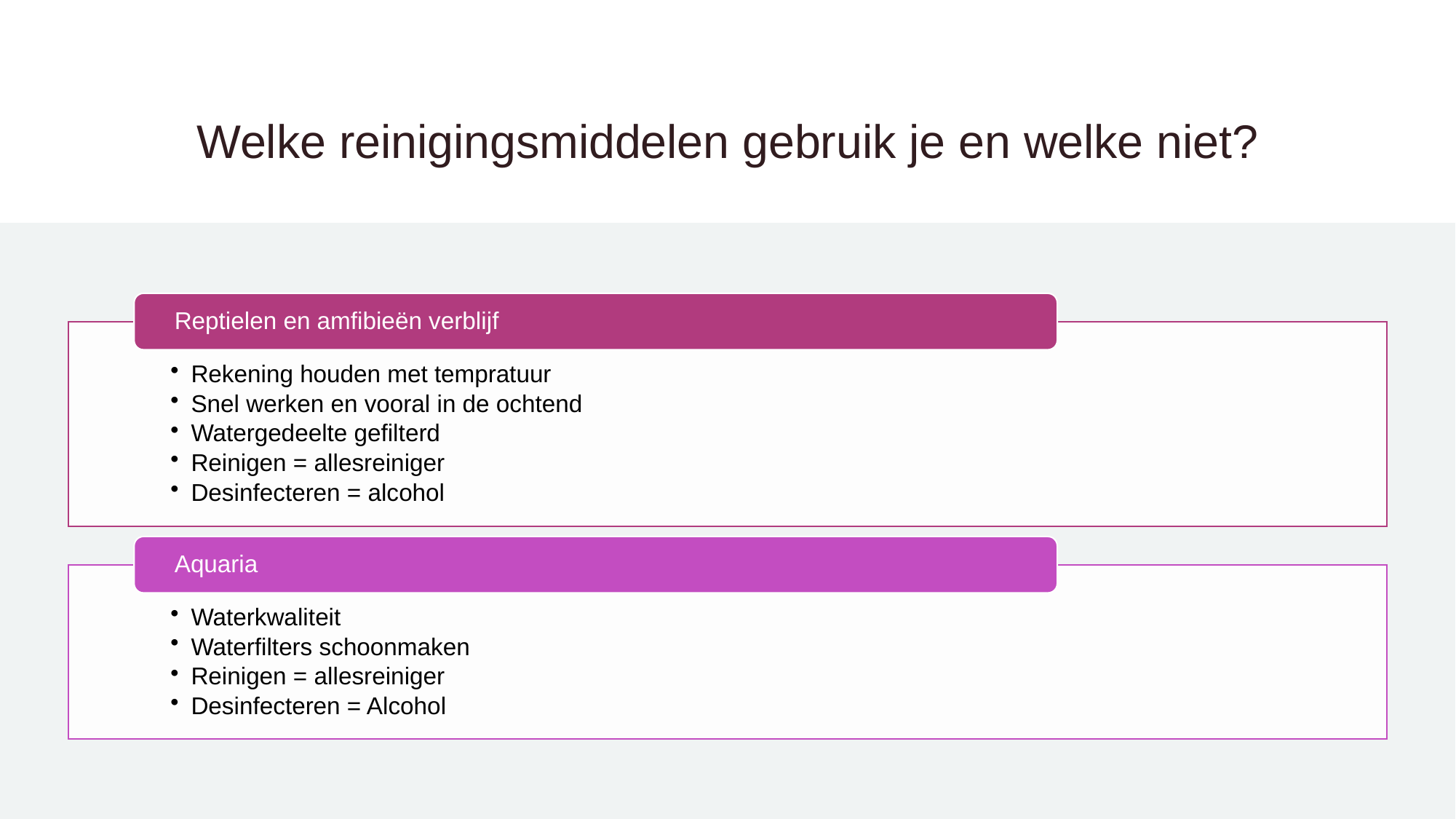

# Welke reinigingsmiddelen gebruik je en welke niet?

Rekening houden met tempratuur
Snel werken en vooral in de ochtend
Watergedeelte gefilterd
Reinigen = allesreiniger
Desinfecteren = alcohol
Reptielen en amfibieën verblijf
Waterkwaliteit
Waterfilters schoonmaken
Reinigen = allesreiniger
Desinfecteren = Alcohol
Aquaria